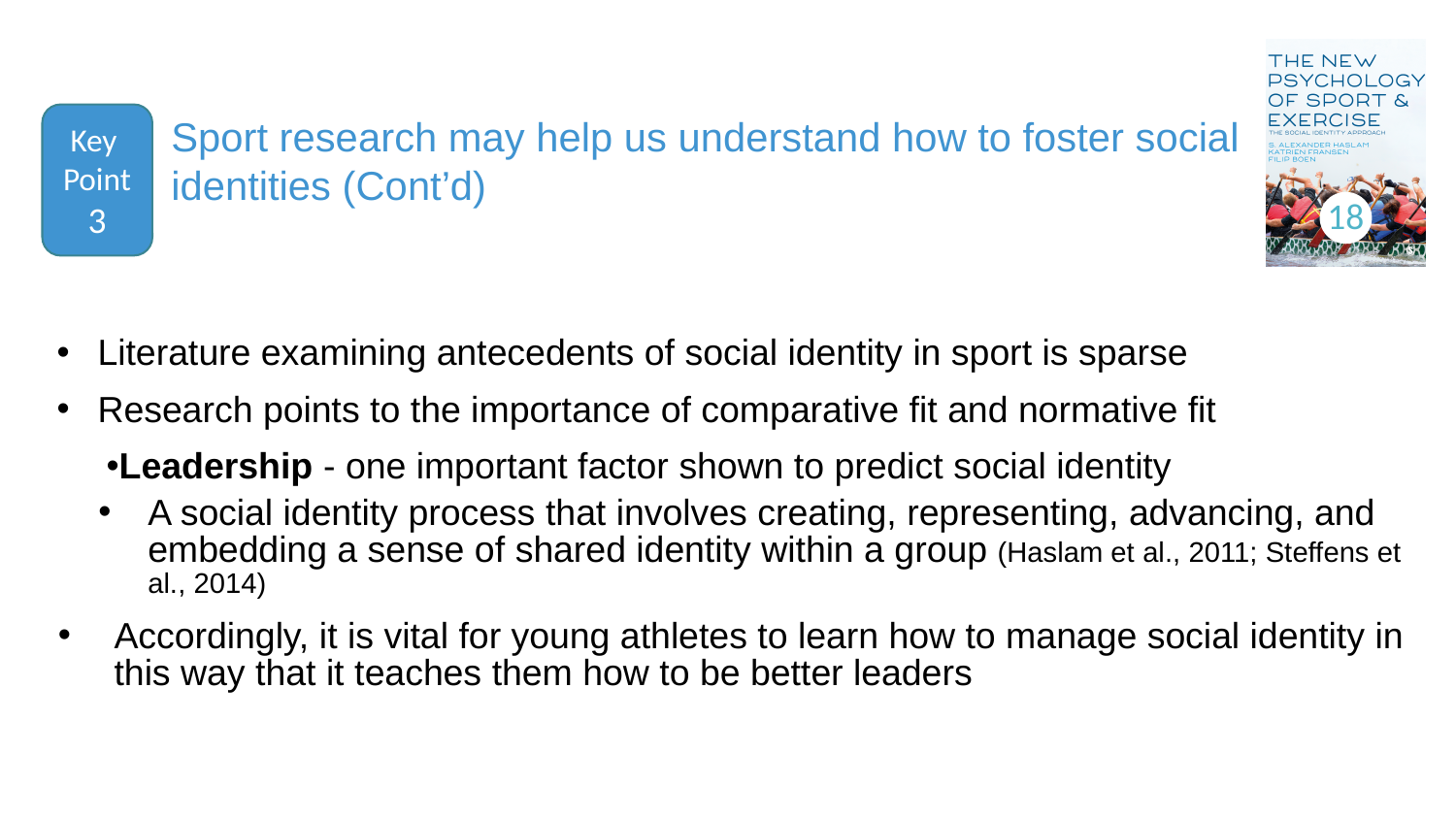

18
Key
Point
3
Sport research may help us understand how to foster social identities (Cont’d)

Literature examining antecedents of social identity in sport is sparse
Research points to the importance of comparative fit and normative fit
Leadership - one important factor shown to predict social identity
A social identity process that involves creating, representing, advancing, and embedding a sense of shared identity within a group (Haslam et al., 2011; Steffens et al., 2014)
Accordingly, it is vital for young athletes to learn how to manage social identity in this way that it teaches them how to be better leaders